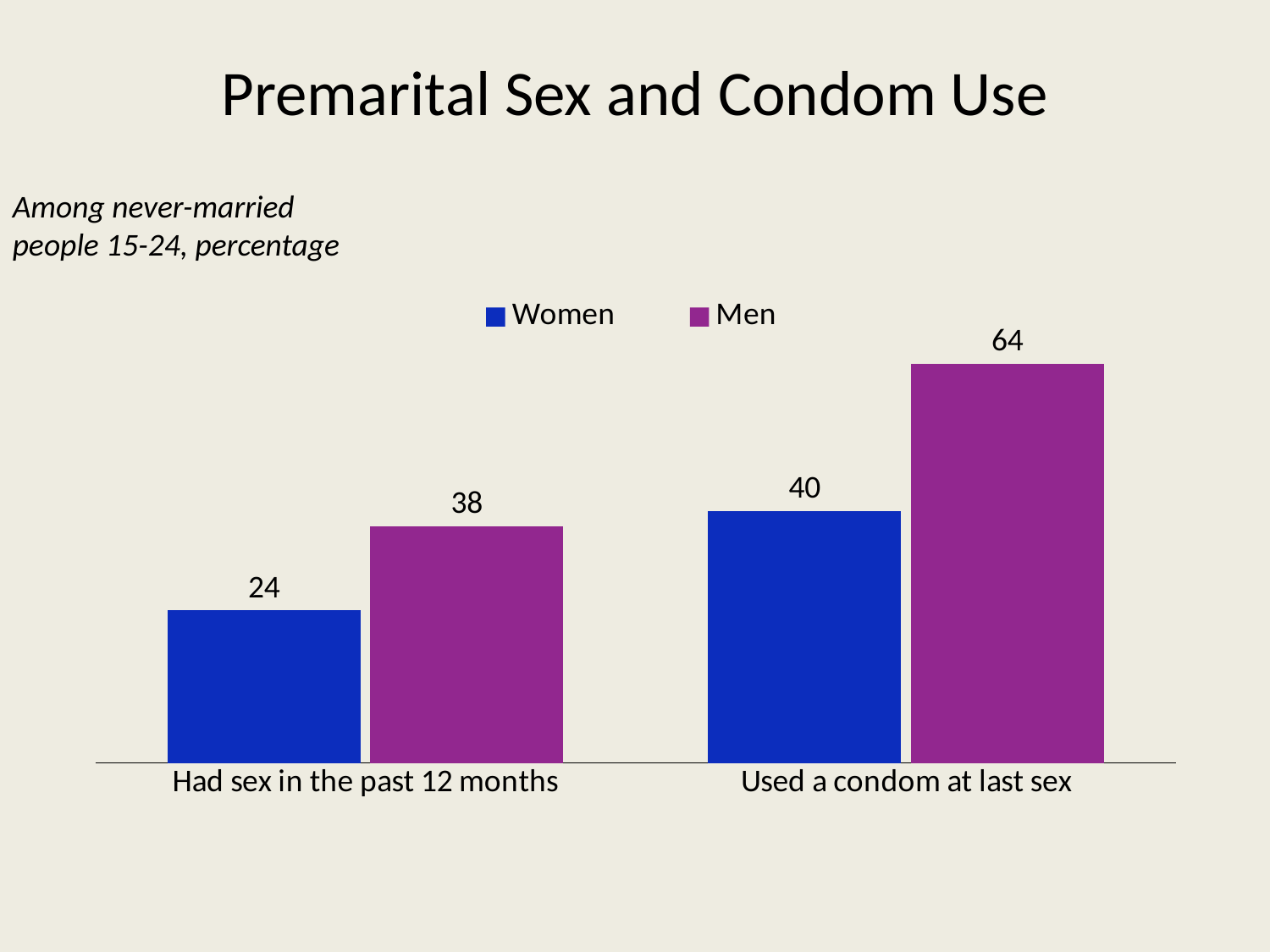

# Premarital Sex and Condom Use
Among never-married people 15-24, percentage

### Chart

| Category | Women | Men |
|---|---|---|
| Had sex in the past 12 months | 24.4 | 37.800000000000004 |
| Used a condom at last sex | 40.300000000000004 | 63.8 |